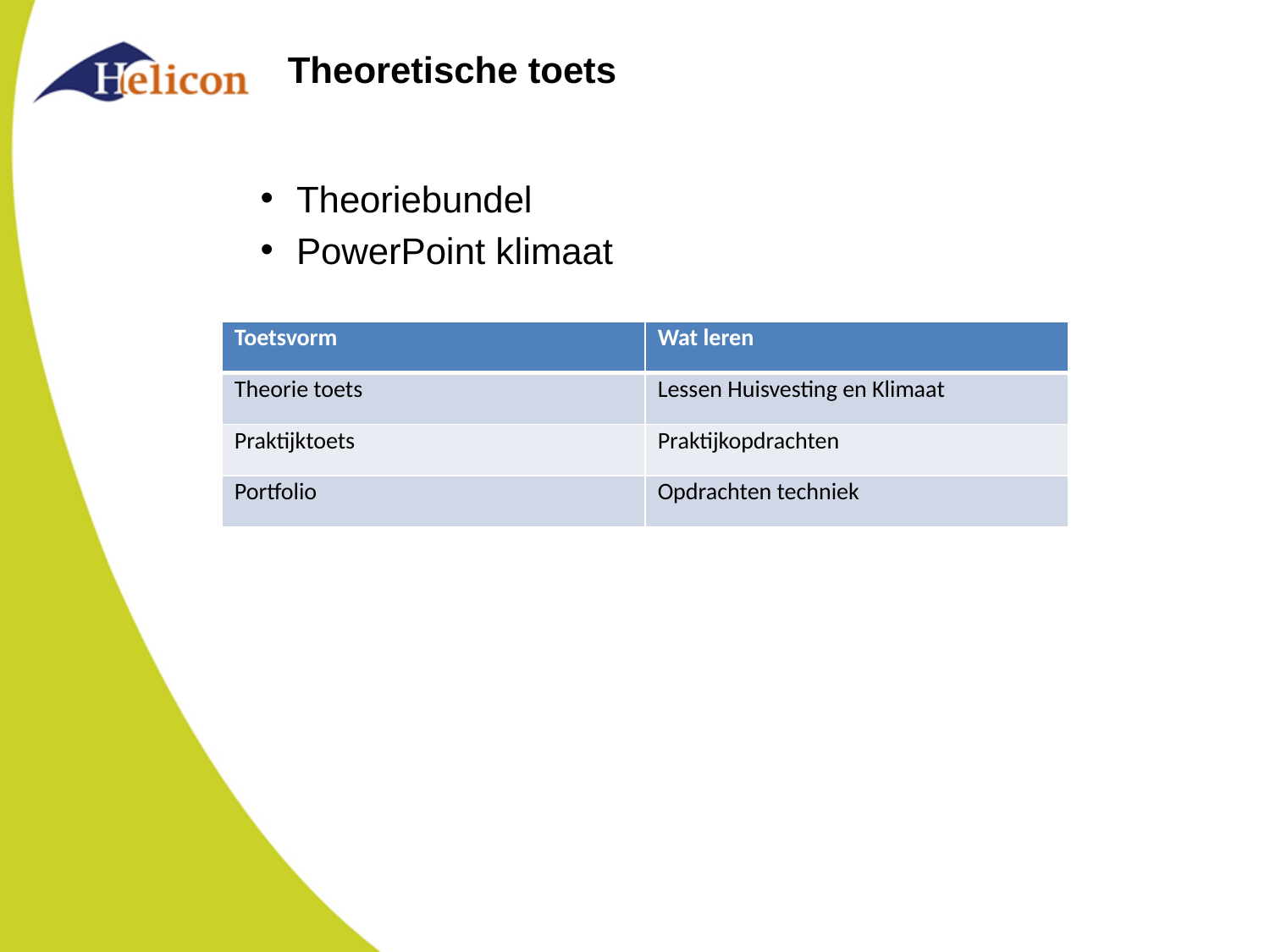

# Theoretische toets
Theoriebundel
PowerPoint klimaat
| Toetsvorm | Wat leren |
| --- | --- |
| Theorie toets | Lessen Huisvesting en Klimaat |
| Praktijktoets | Praktijkopdrachten |
| Portfolio | Opdrachten techniek |